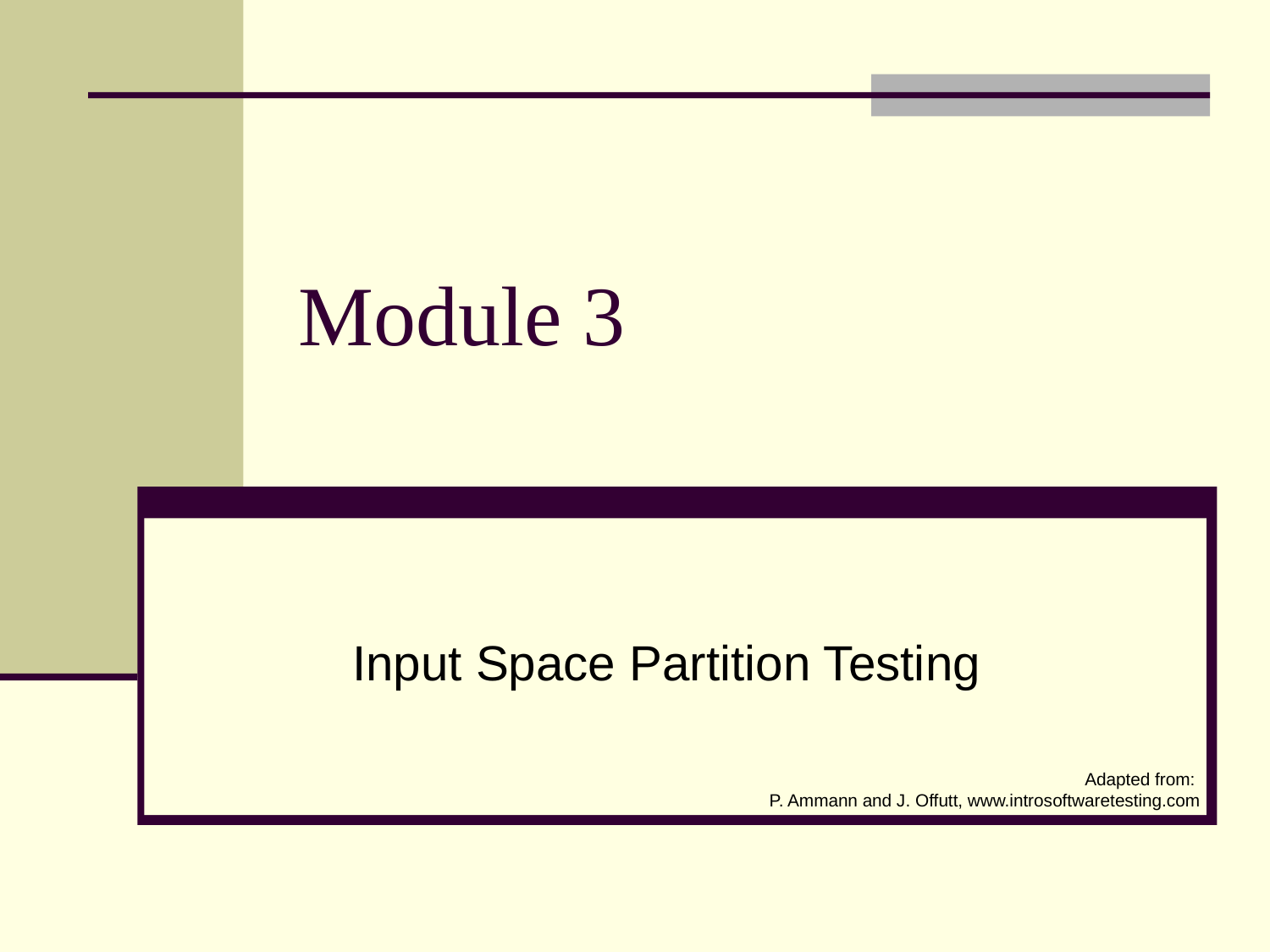

# Module 3
Input Space Partition Testing